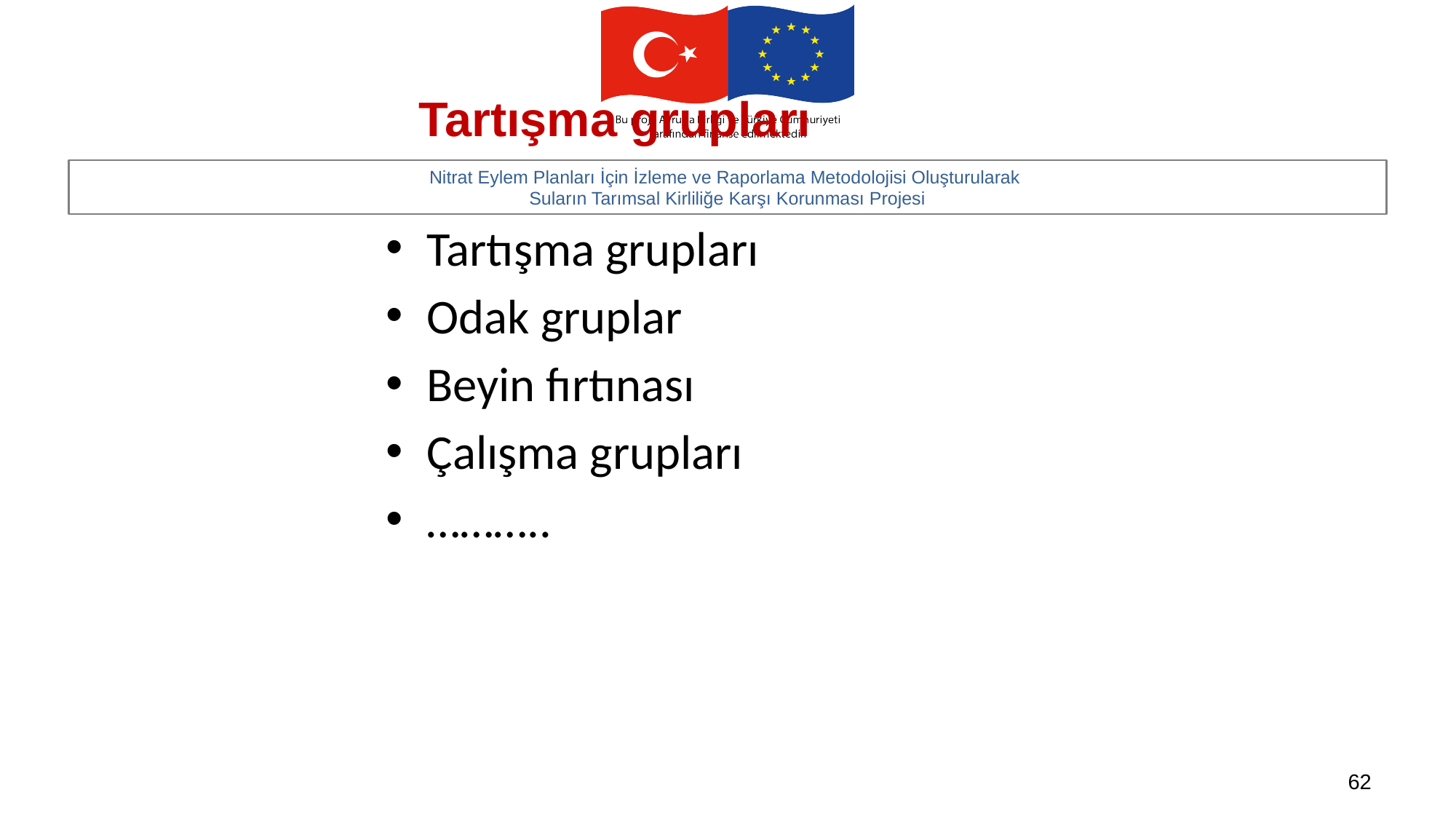

Tartışma grupları
Tartışma grupları
Odak gruplar
Beyin fırtınası
Çalışma grupları
………..
62